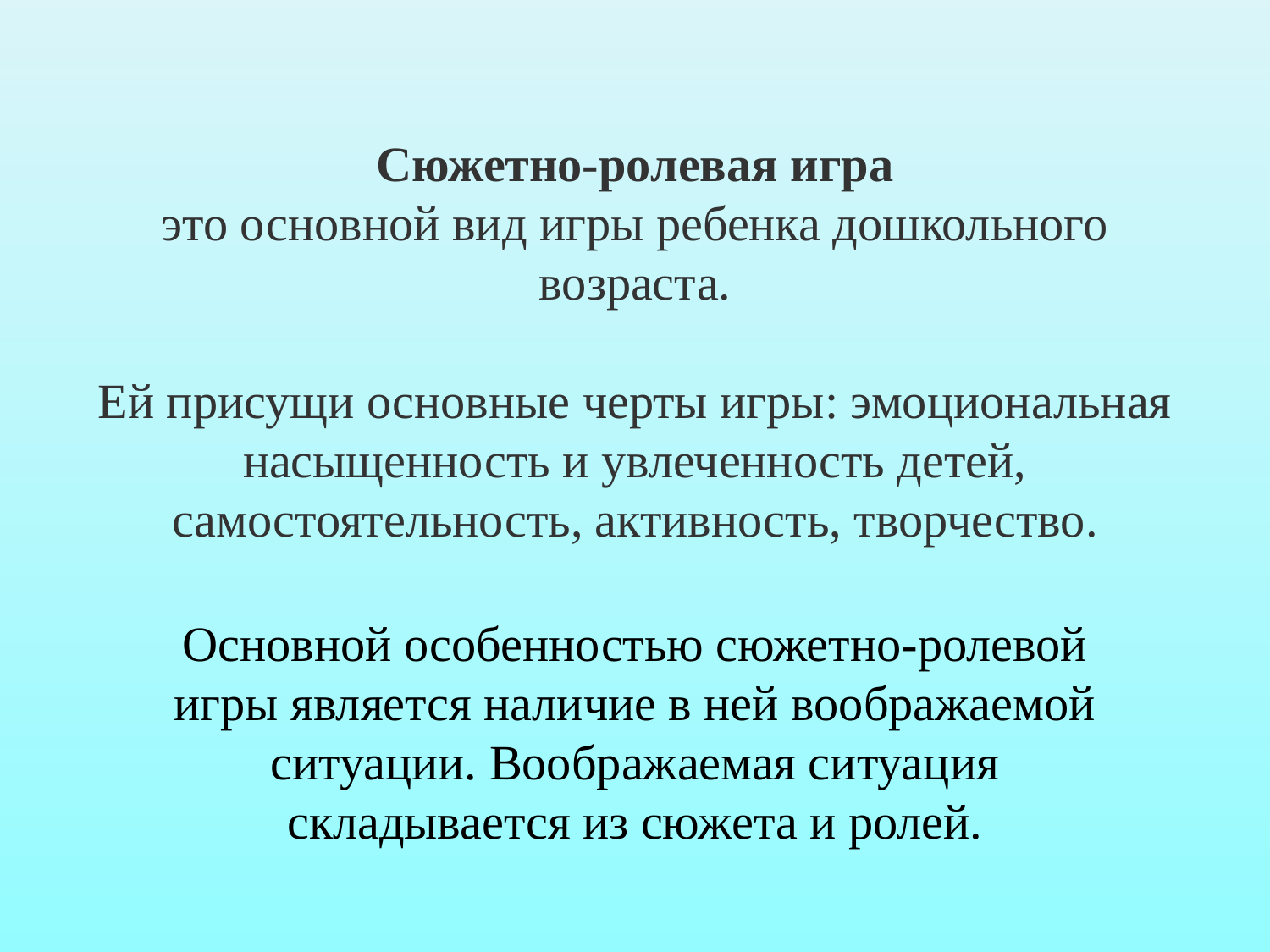

Сюжетно-ролевая игра
это основной вид игры ребенка дошкольного возраста.

Ей присущи основные черты игры: эмоциональная насыщенность и увлеченность детей, самостоятельность, активность, творчество.
Основной особенностью сюжетно-ролевой игры является наличие в ней воображаемой ситуации. Воображаемая ситуация складывается из сюжета и ролей.